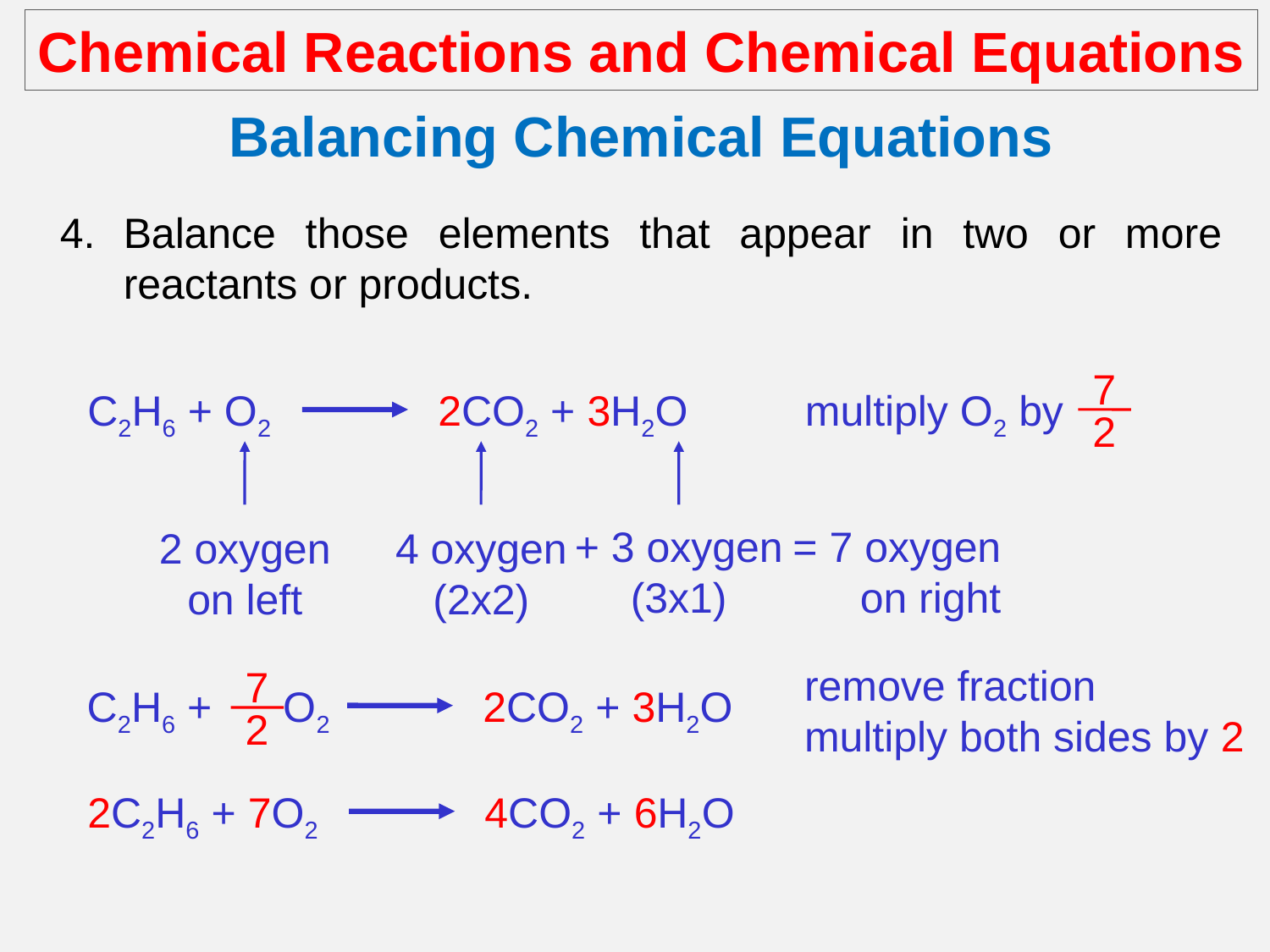

Chemical Reactions and Chemical Equations
Balancing Chemical Equations
Balance those elements that appear in two or more reactants or products.
7
2

multiply O2 by
C2H6 + O2
2CO2 + 3H2O

2 oxygen
on left

4 oxygen
(2x2)

+ 3 oxygen
(3x1)
= 7 oxygen
on right
remove fraction
multiply both sides by 2
7
2

C2H6 +      O2
2CO2 + 3H2O

2C2H6 + 7O2
4CO2 + 6H2O